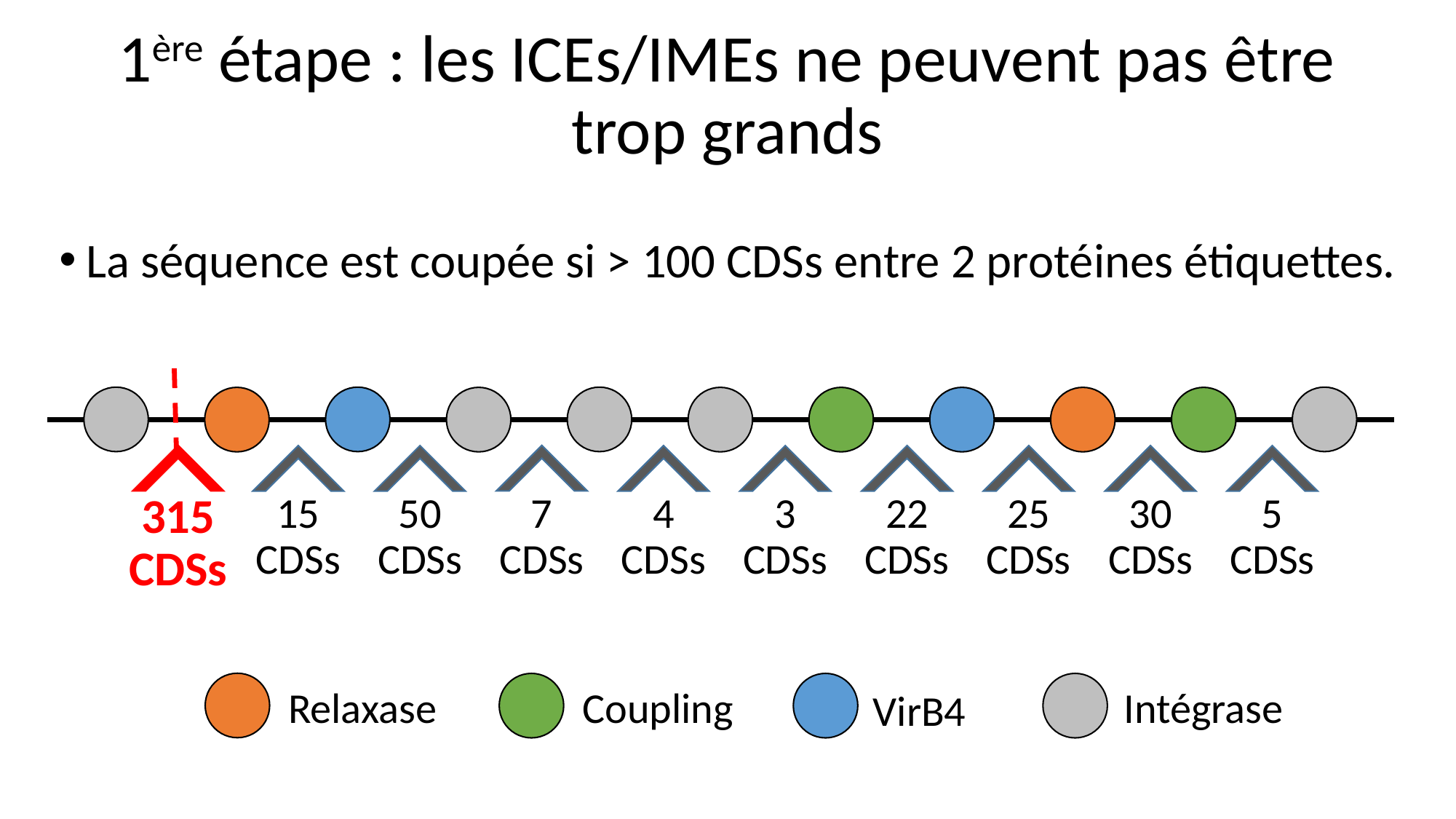

# 1ère étape : les ICEs/IMEs ne peuvent pas être trop grands
La séquence est coupée si > 100 CDSs entre 2 protéines étiquettes.

315 CDSs
30 CDSs
5 CDSs
50 CDSs
7 CDSs
22 CDSs
25 CDSs
15 CDSs
4 CDSs
3 CDSs

Relaxase
Coupling
Intégrase
VirB4